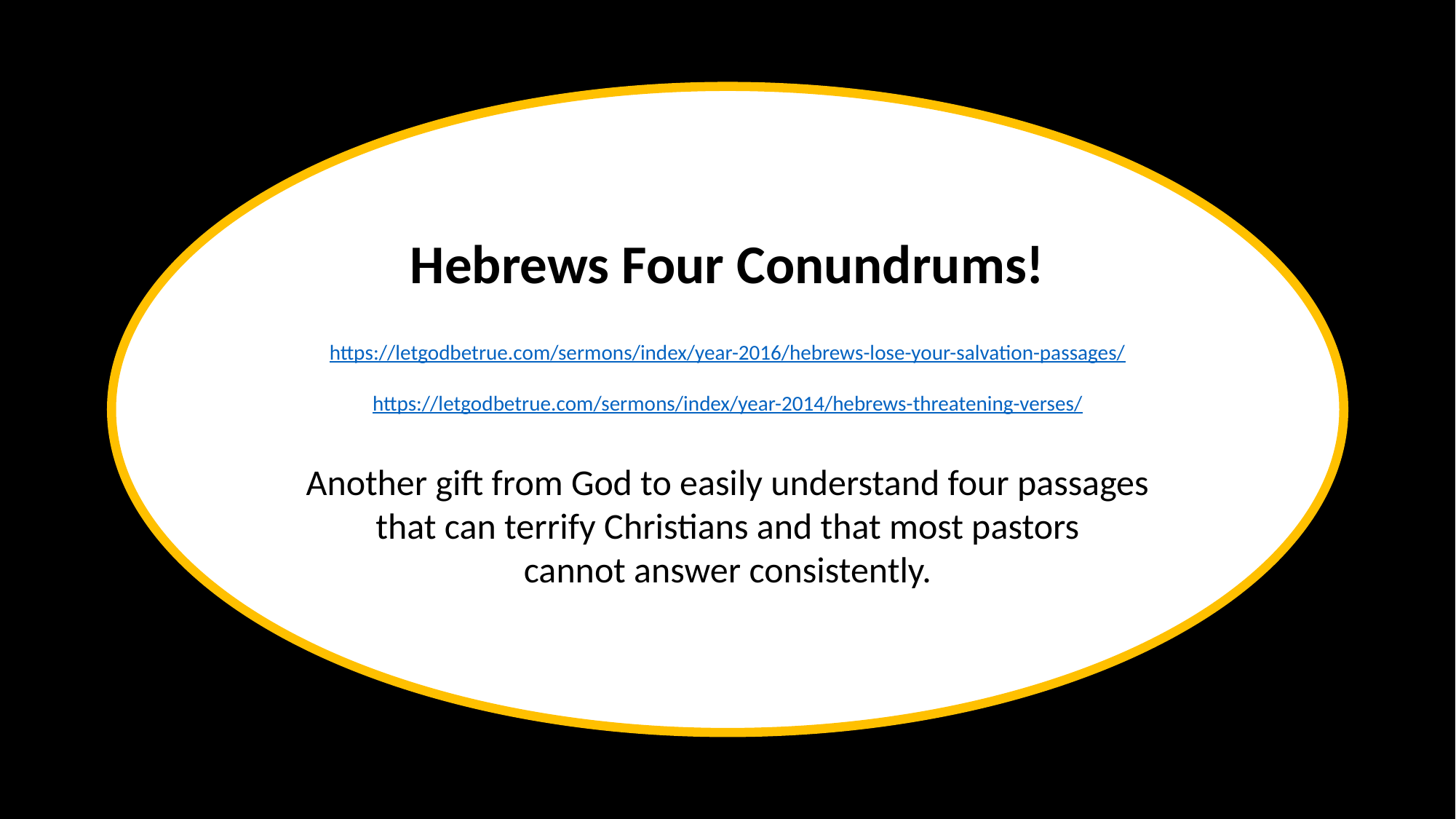

Hebrews Four Conundrums!

https://letgodbetrue.com/sermons/index/year-2016/hebrews-lose-your-salvation-passages/

https://letgodbetrue.com/sermons/index/year-2014/hebrews-threatening-verses/

Another gift from God to easily understand four passages that can terrify Christians and that most pastors
cannot answer consistently.